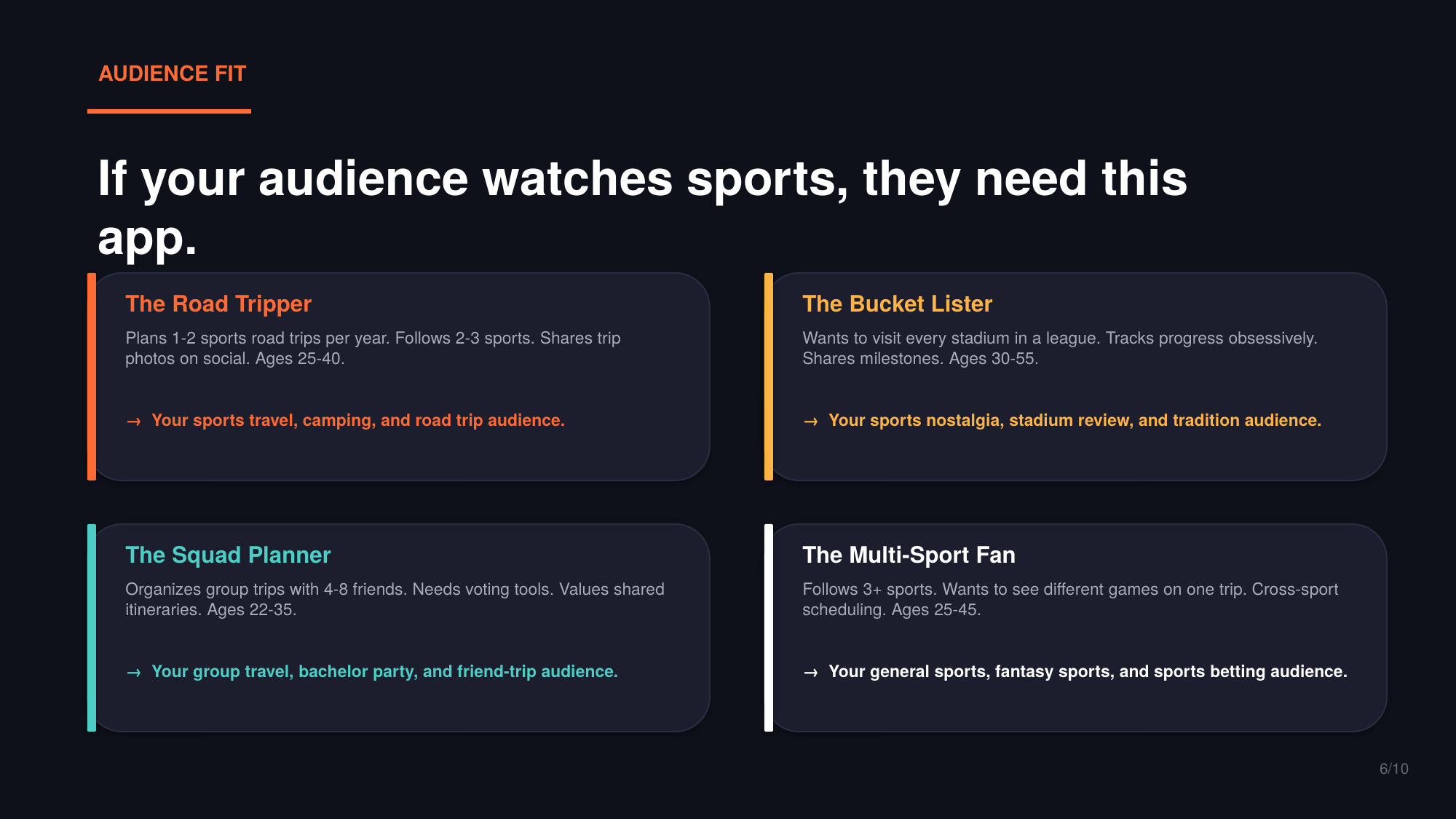

AUDIENCE FIT

If your audience watches sports, they need this app.

The Road Tripper
The Bucket Lister
Plans 1-2 sports road trips per year. Follows 2-3 sports. Shares trip photos on social. Ages 25-40.
Wants to visit every stadium in a league. Tracks progress obsessively. Shares milestones. Ages 30-55.
→  Your sports travel, camping, and road trip audience.
→  Your sports nostalgia, stadium review, and tradition audience.

The Squad Planner
The Multi-Sport Fan
Organizes group trips with 4-8 friends. Needs voting tools. Values shared itineraries. Ages 22-35.
Follows 3+ sports. Wants to see different games on one trip. Cross-sport scheduling. Ages 25-45.
→  Your group travel, bachelor party, and friend-trip audience.
→  Your general sports, fantasy sports, and sports betting audience.
6/10